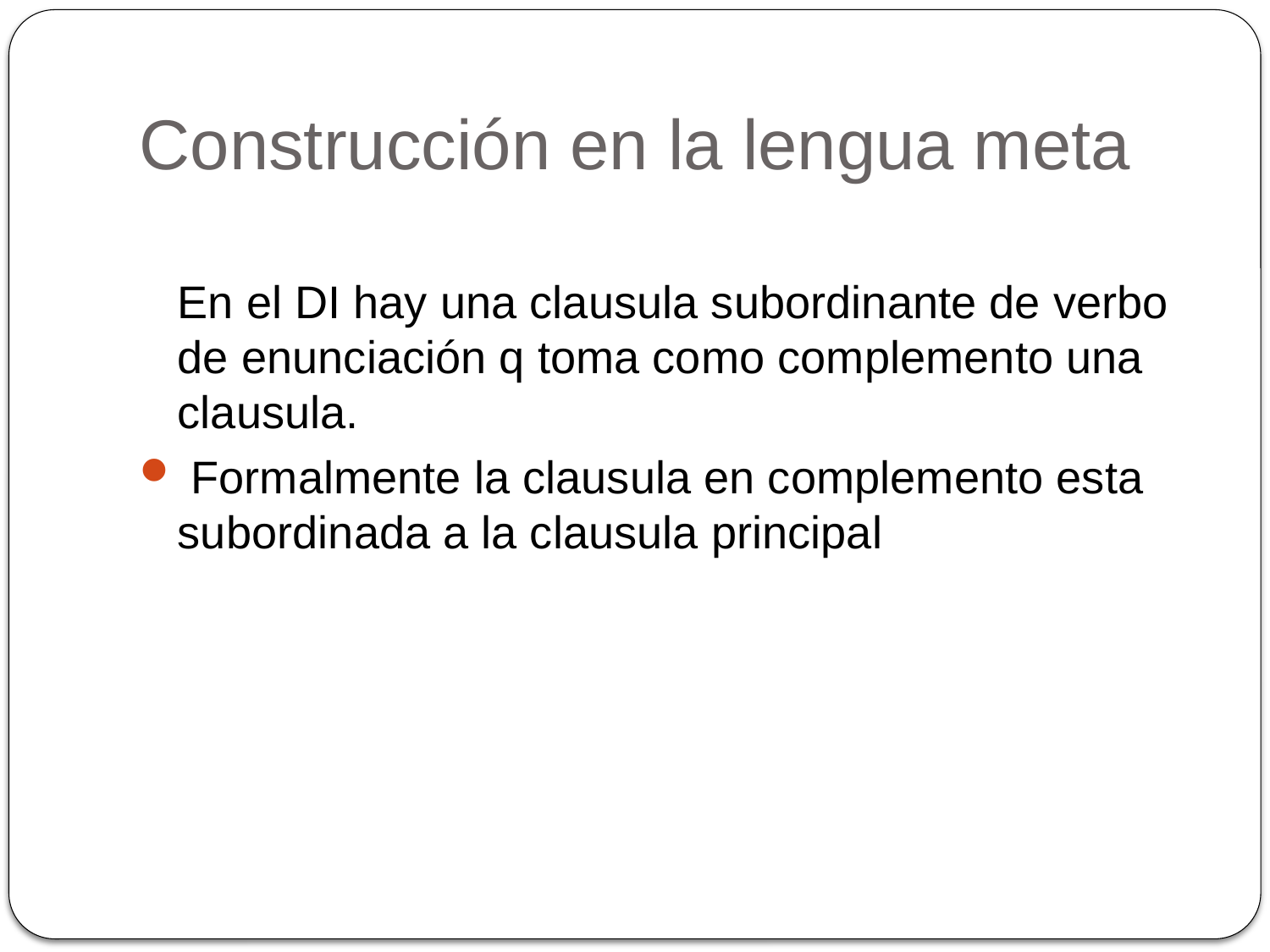

# Construcción en la lengua meta

	En el DI hay una clausula subordinante de verbo de enunciación q toma como complemento una clausula.
 Formalmente la clausula en complemento esta subordinada a la clausula principal